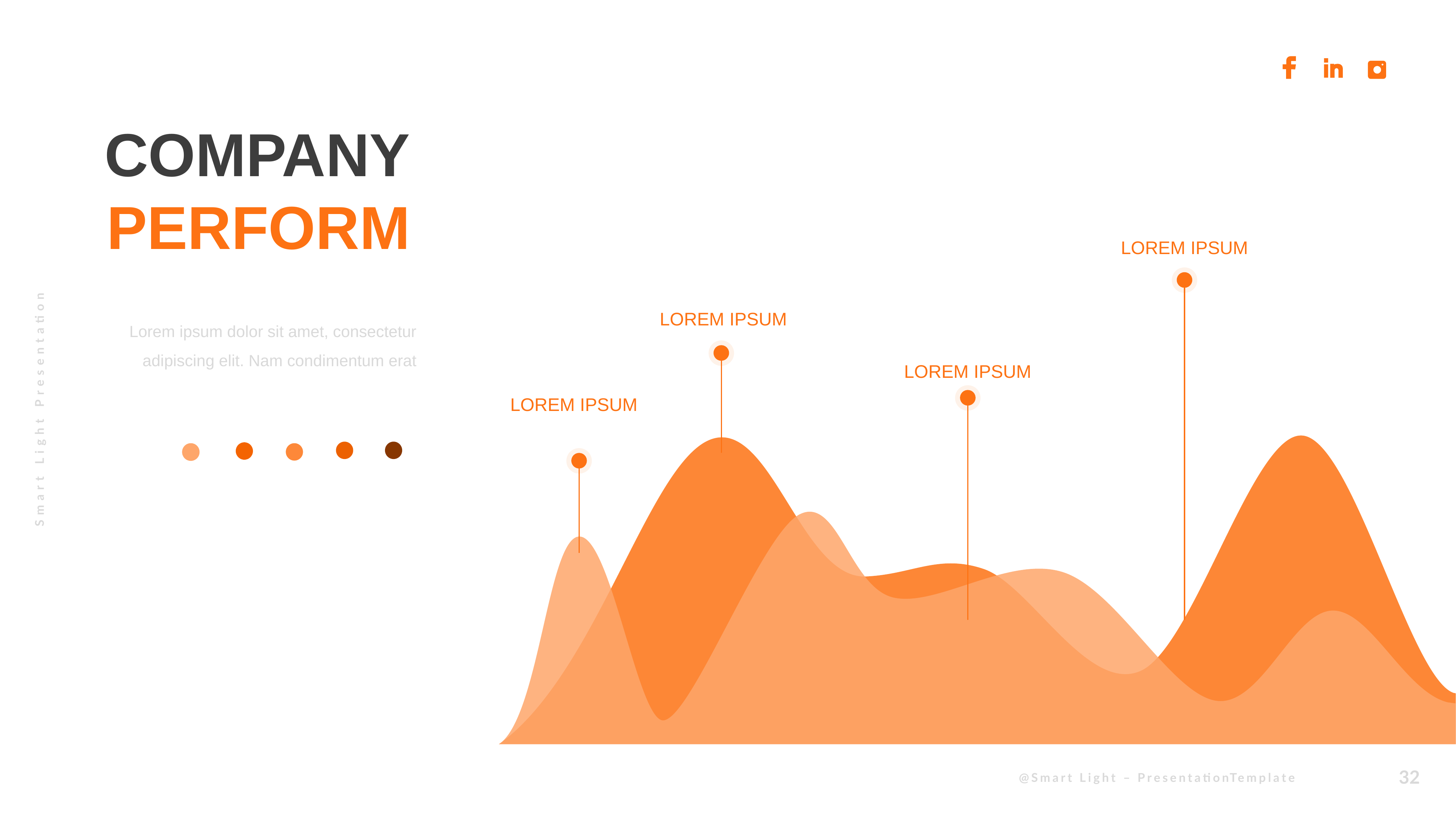

COMPANY
PERFORM
LOREM IPSUM

LOREM IPSUM
Lorem ipsum dolor sit amet, consectetur adipiscing elit. Nam condimentum erat

LOREM IPSUM
LOREM IPSUM